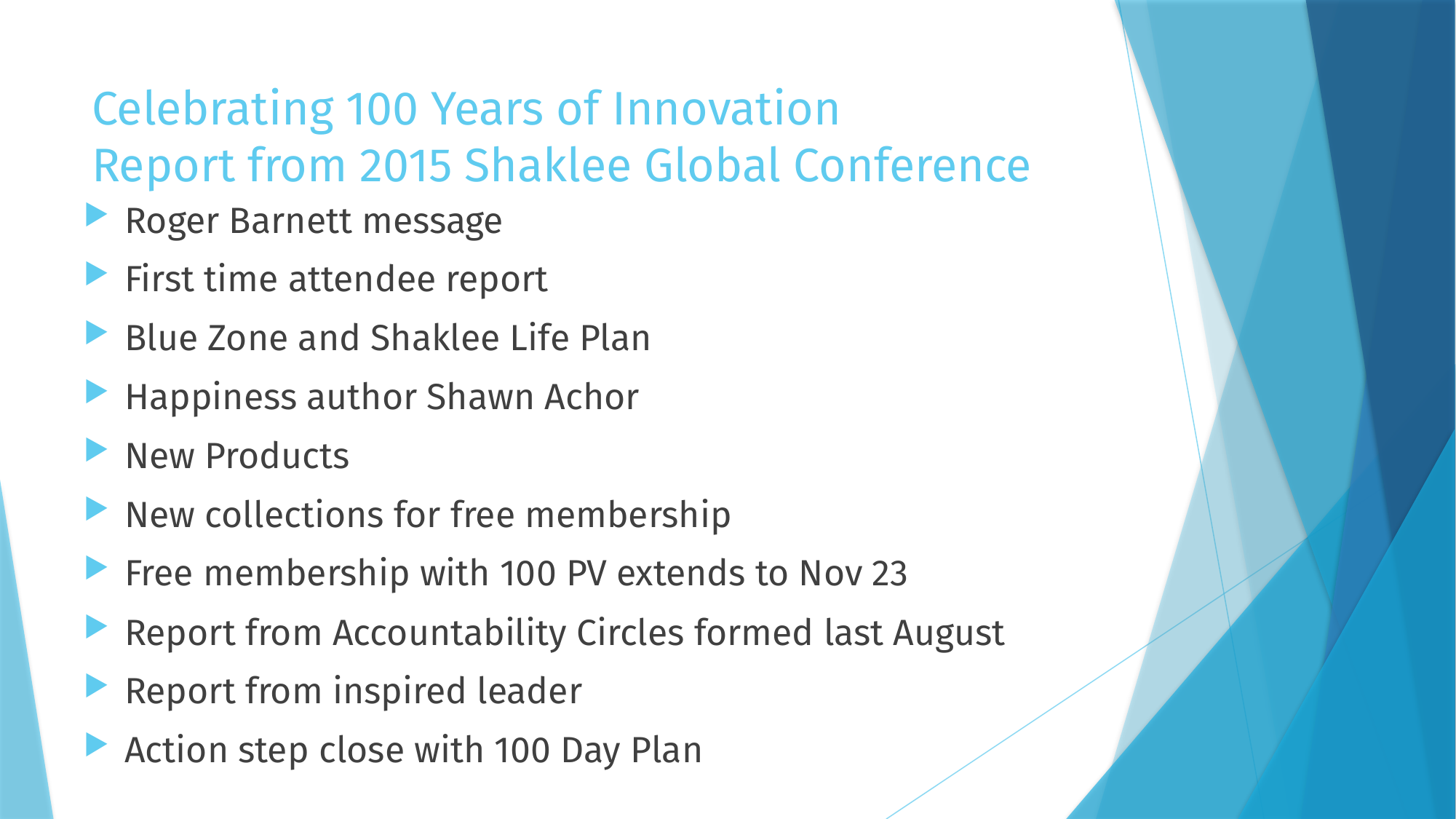

# Celebrating 100 Years of Innovation Report from 2015 Shaklee Global Conference
Roger Barnett message
First time attendee report
Blue Zone and Shaklee Life Plan
Happiness author Shawn Achor
New Products
New collections for free membership
Free membership with 100 PV extends to Nov 23
Report from Accountability Circles formed last August
Report from inspired leader
Action step close with 100 Day Plan